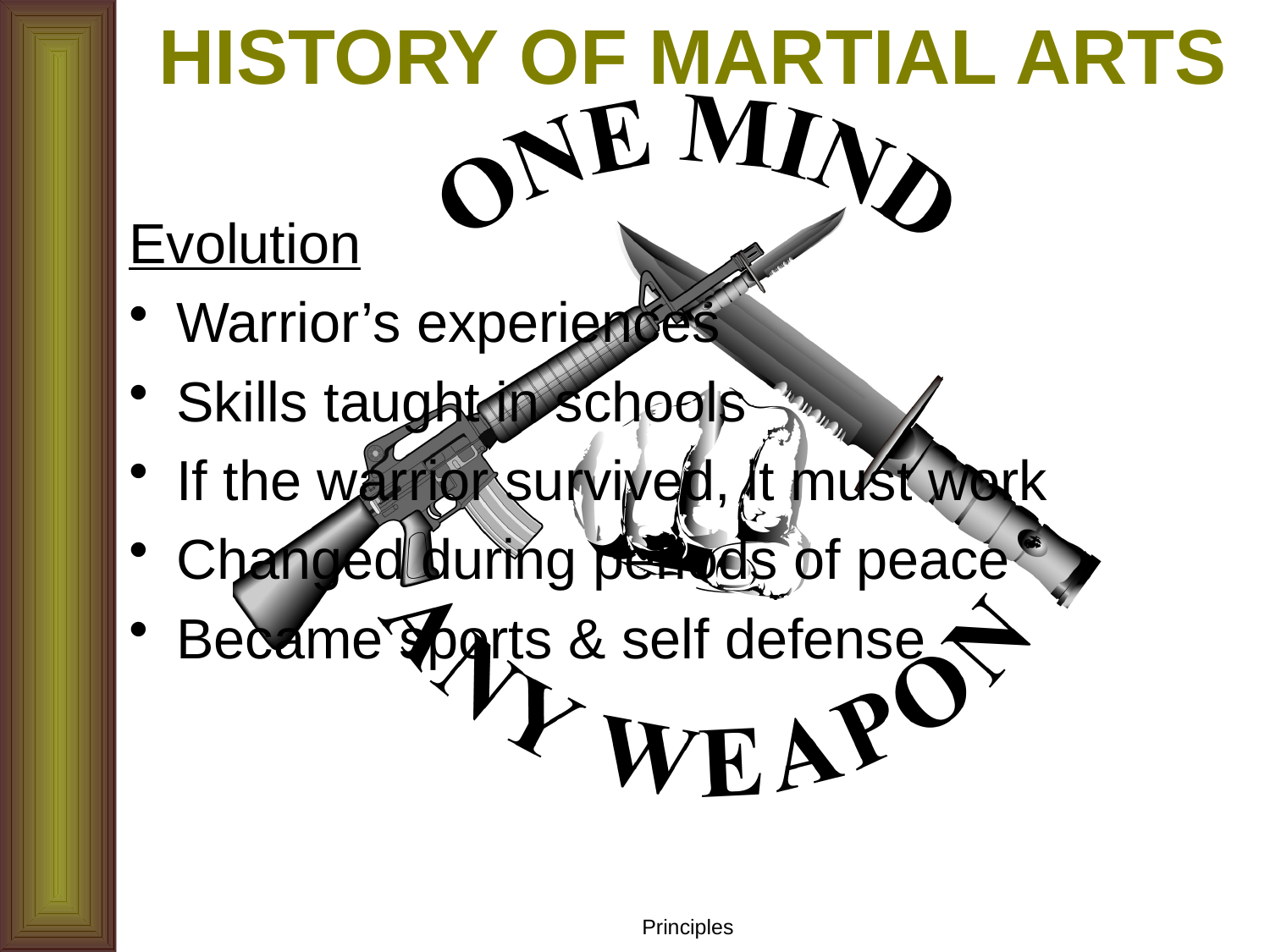

# HISTORY OF MARTIAL ARTS
Evolution
Warrior’s experiences
Skills taught in schools
If the warrior survived, it must work
Changed during periods of peace
Became sports & self defense
Principles